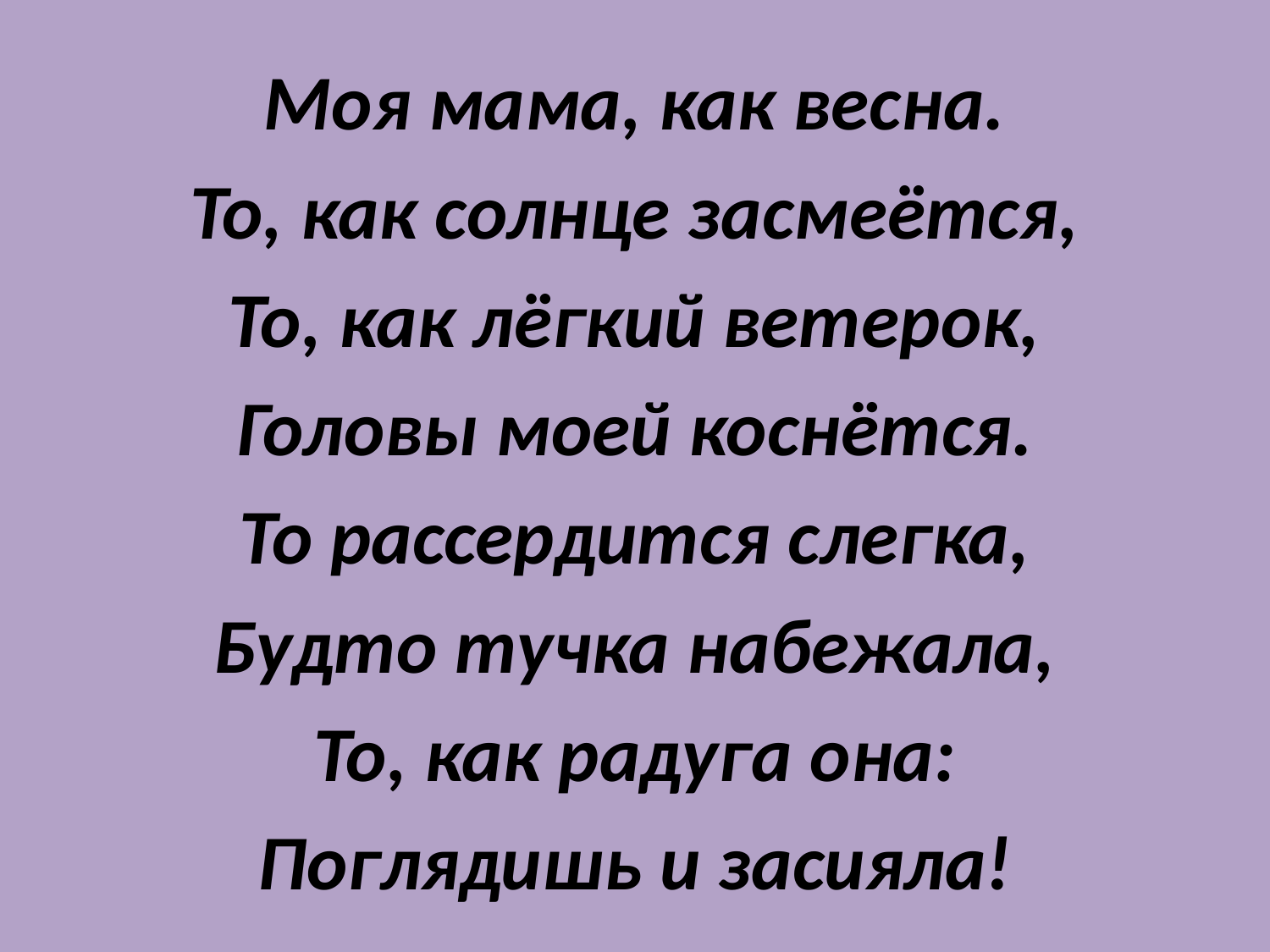

#
Моя мама, как весна.
То, как солнце засмеётся,
То, как лёгкий ветерок,
Головы моей коснётся.
То рассердится слегка,
Будто тучка набежала,
То, как радуга она:
Поглядишь и засияла!